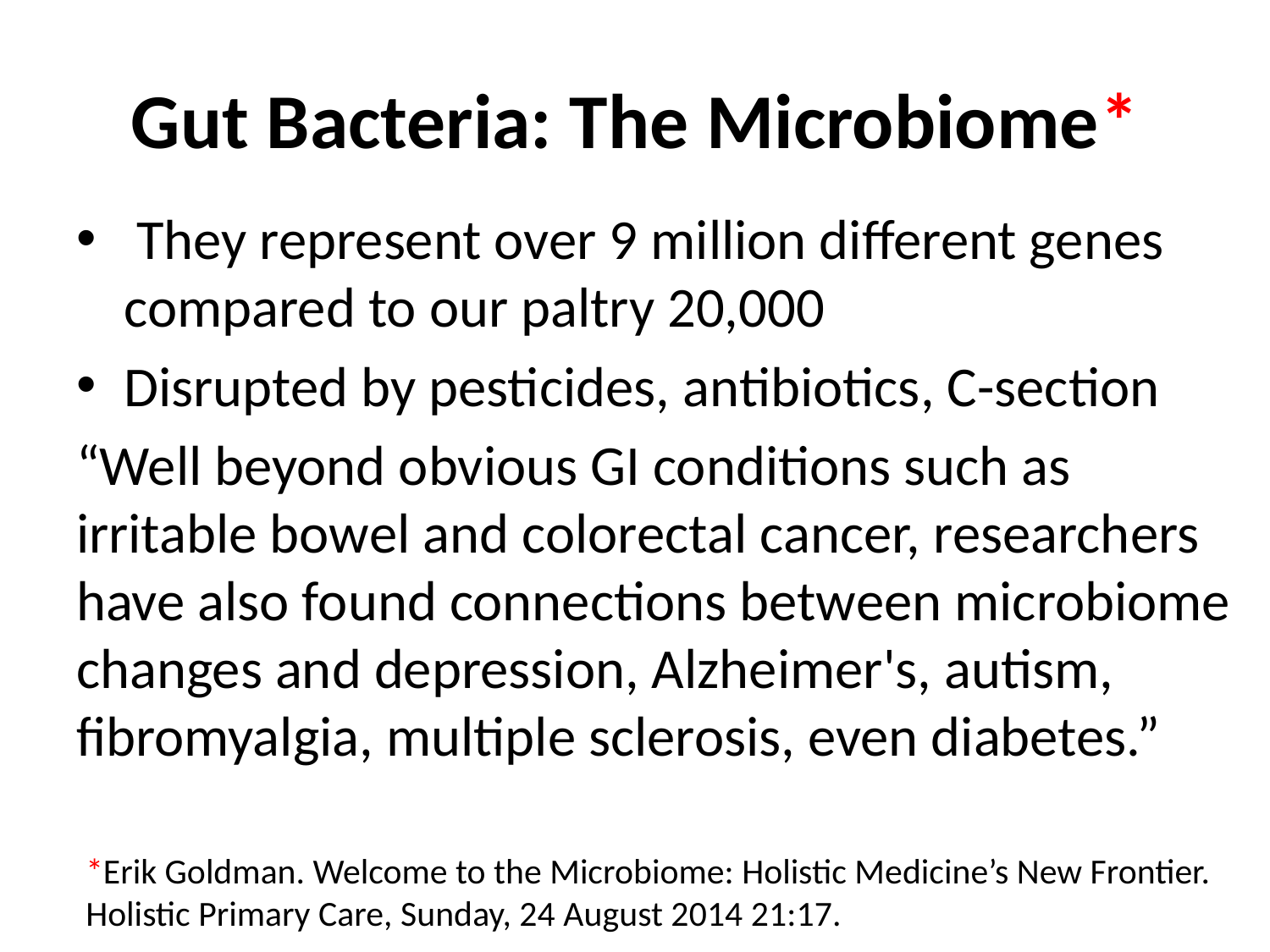

# Gut Bacteria: The Microbiome*
 They represent over 9 million different genes compared to our paltry 20,000
Disrupted by pesticides, antibiotics, C-section
“Well beyond obvious GI conditions such as irritable bowel and colorectal cancer, researchers have also found connections between microbiome changes and depression, Alzheimer's, autism, fibromyalgia, multiple sclerosis, even diabetes.”

*Erik Goldman. Welcome to the Microbiome: Holistic Medicine’s New Frontier.
Holistic Primary Care, Sunday, 24 August 2014 21:17.